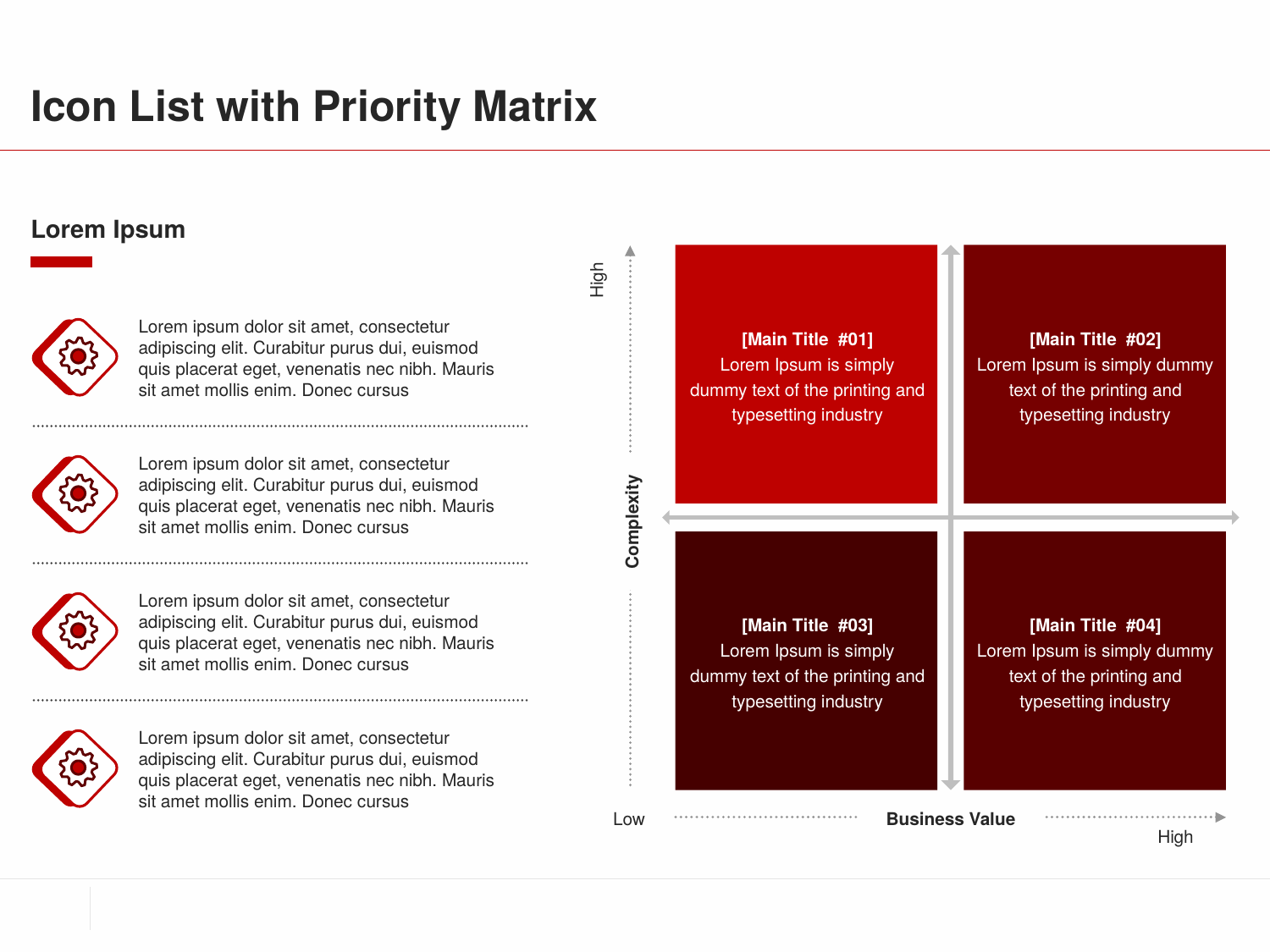

# Icon List with Priority Matrix
Lorem Ipsum

High
Lorem ipsum dolor sit amet, consectetur adipiscing elit. Curabitur purus dui, euismod quis placerat eget, venenatis nec nibh. Mauris sit amet mollis enim. Donec cursus
[Main Title  #01]
Lorem Ipsum is simply dummy text of the printing and typesetting industry
[Main Title  #02]
Lorem Ipsum is simply dummy text of the printing and typesetting industry

Lorem ipsum dolor sit amet, consectetur adipiscing elit. Curabitur purus dui, euismod quis placerat eget, venenatis nec nibh. Mauris sit amet mollis enim. Donec cursus

Complexity

Lorem ipsum dolor sit amet, consectetur adipiscing elit. Curabitur purus dui, euismod quis placerat eget, venenatis nec nibh. Mauris sit amet mollis enim. Donec cursus

[Main Title  #03]
Lorem Ipsum is simply dummy text of the printing and typesetting industry
[Main Title  #04]
Lorem Ipsum is simply dummy text of the printing and typesetting industry
Lorem ipsum dolor sit amet, consectetur adipiscing elit. Curabitur purus dui, euismod quis placerat eget, venenatis nec nibh. Mauris sit amet mollis enim. Donec cursus

Low
Business Value
High